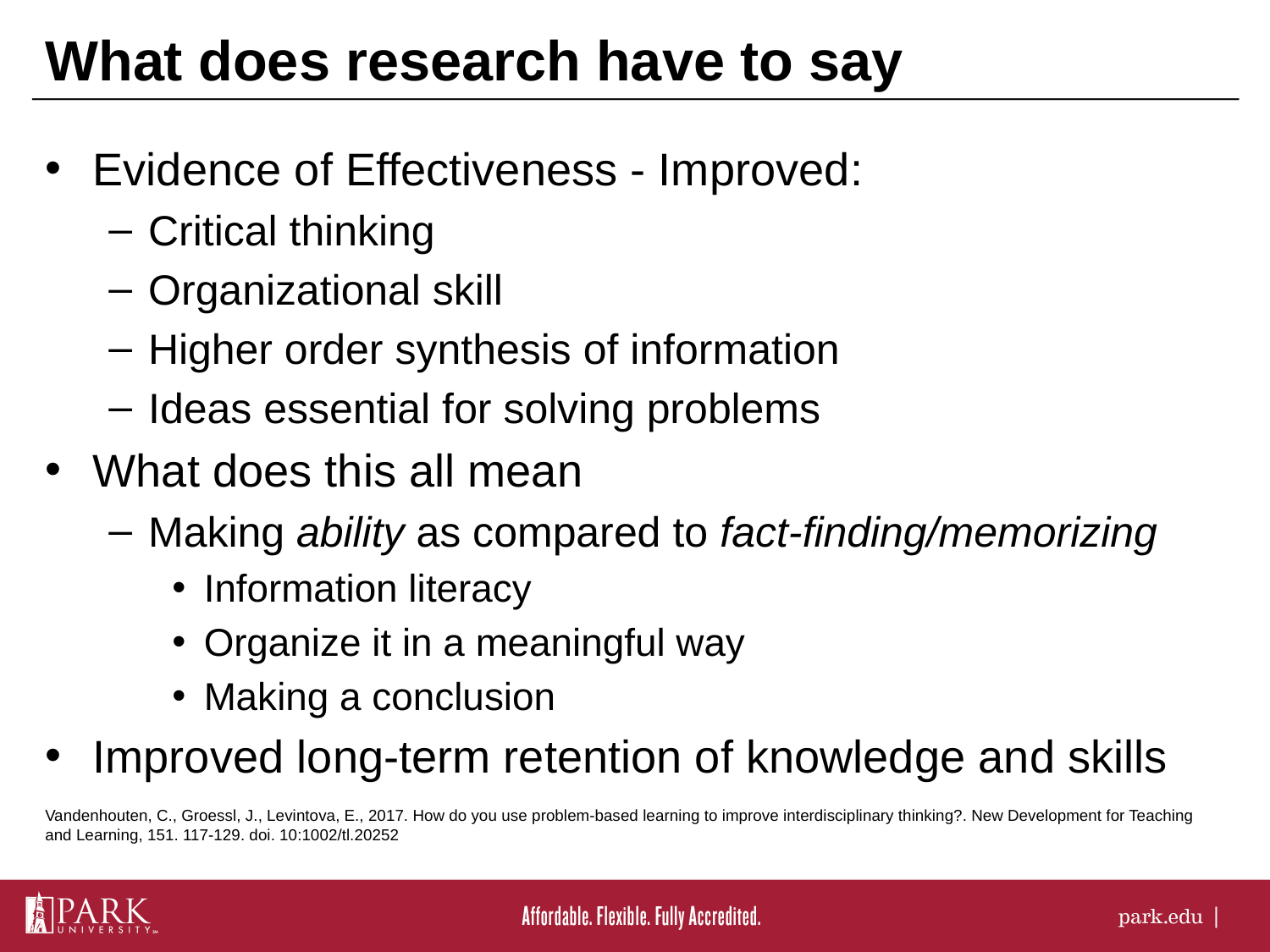

# What does research have to say
Evidence of Effectiveness - Improved:
Critical thinking
Organizational skill
Higher order synthesis of information
Ideas essential for solving problems
What does this all mean
Making ability as compared to fact-finding/memorizing
Information literacy
Organize it in a meaningful way
Making a conclusion
Improved long-term retention of knowledge and skills

Vandenhouten, C., Groessl, J., Levintova, E., 2017. How do you use problem-based learning to improve interdisciplinary thinking?. New Development for Teaching and Learning, 151. 117-129. doi. 10:1002/tl.20252